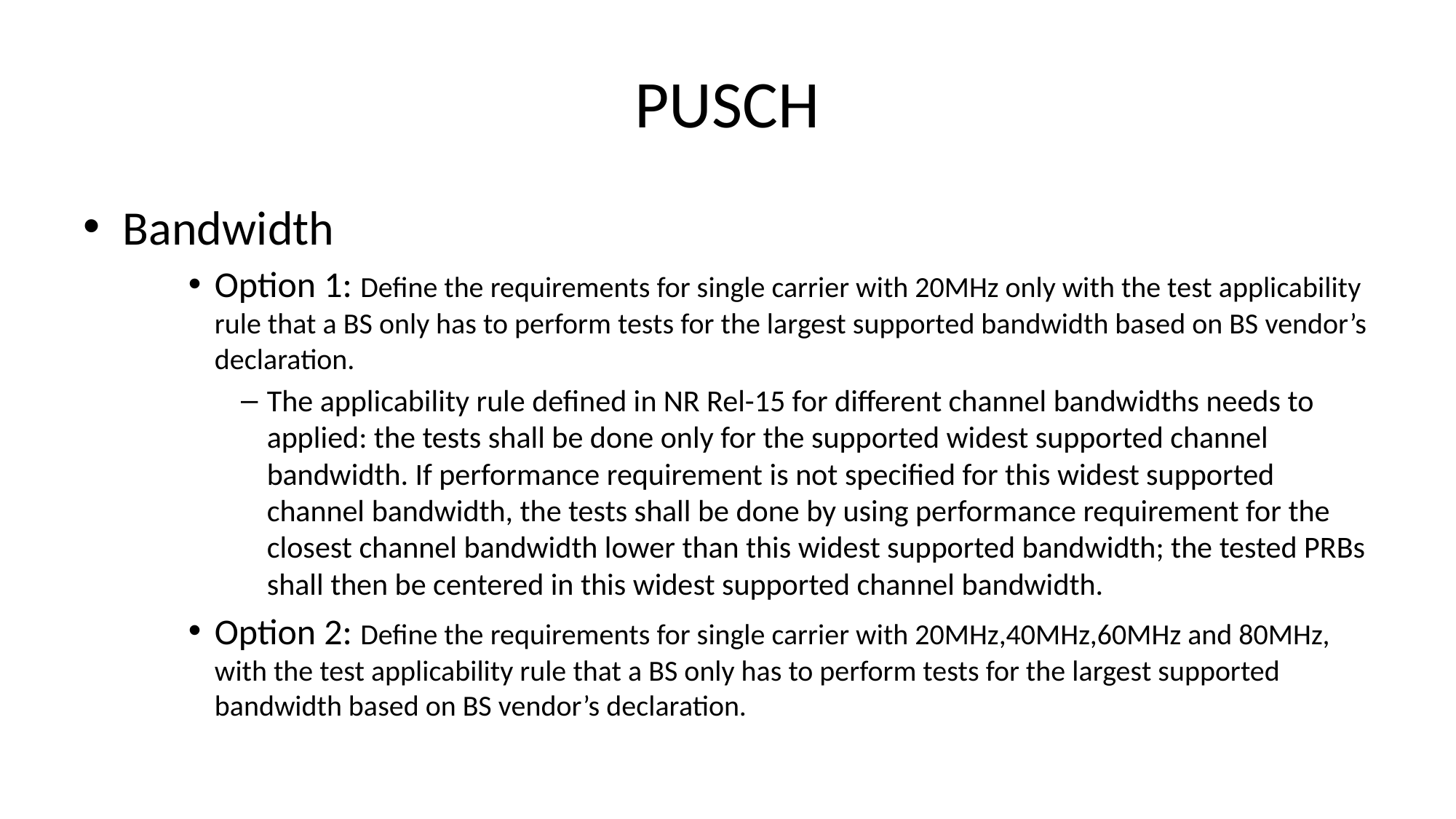

# PUSCH
Bandwidth
Option 1: Define the requirements for single carrier with 20MHz only with the test applicability rule that a BS only has to perform tests for the largest supported bandwidth based on BS vendor’s declaration.
The applicability rule defined in NR Rel-15 for different channel bandwidths needs to applied: the tests shall be done only for the supported widest supported channel bandwidth. If performance requirement is not specified for this widest supported channel bandwidth, the tests shall be done by using performance requirement for the closest channel bandwidth lower than this widest supported bandwidth; the tested PRBs shall then be centered in this widest supported channel bandwidth.
Option 2: Define the requirements for single carrier with 20MHz,40MHz,60MHz and 80MHz, with the test applicability rule that a BS only has to perform tests for the largest supported bandwidth based on BS vendor’s declaration.